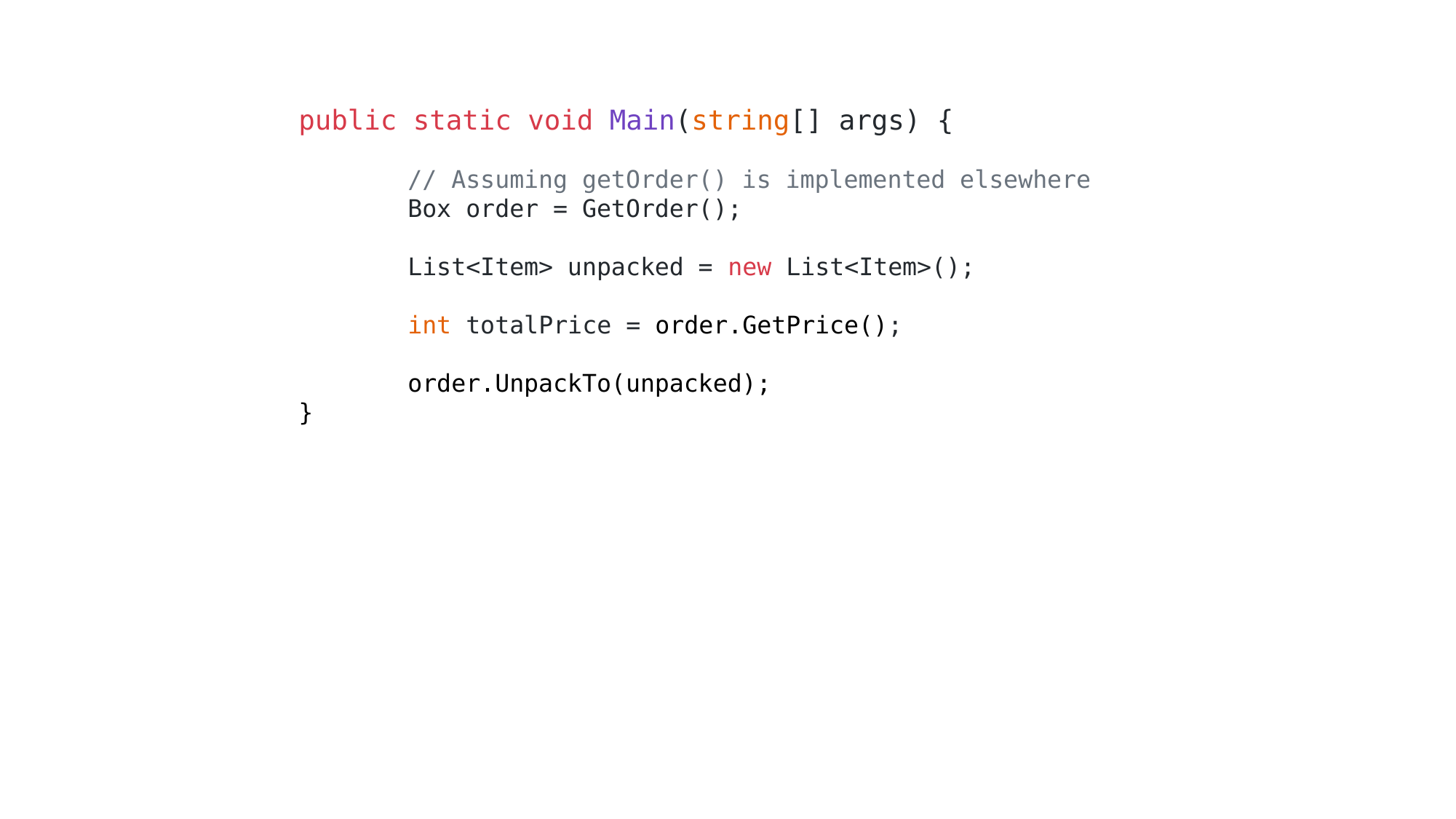

public static void Main(string[] args) {

	// Assuming getOrder() is implemented elsewhere
	Box order = GetOrder();

	List<Item> unpacked = new List<Item>();

	int totalPrice = order.GetPrice();

	order.UnpackTo(unpacked);
}